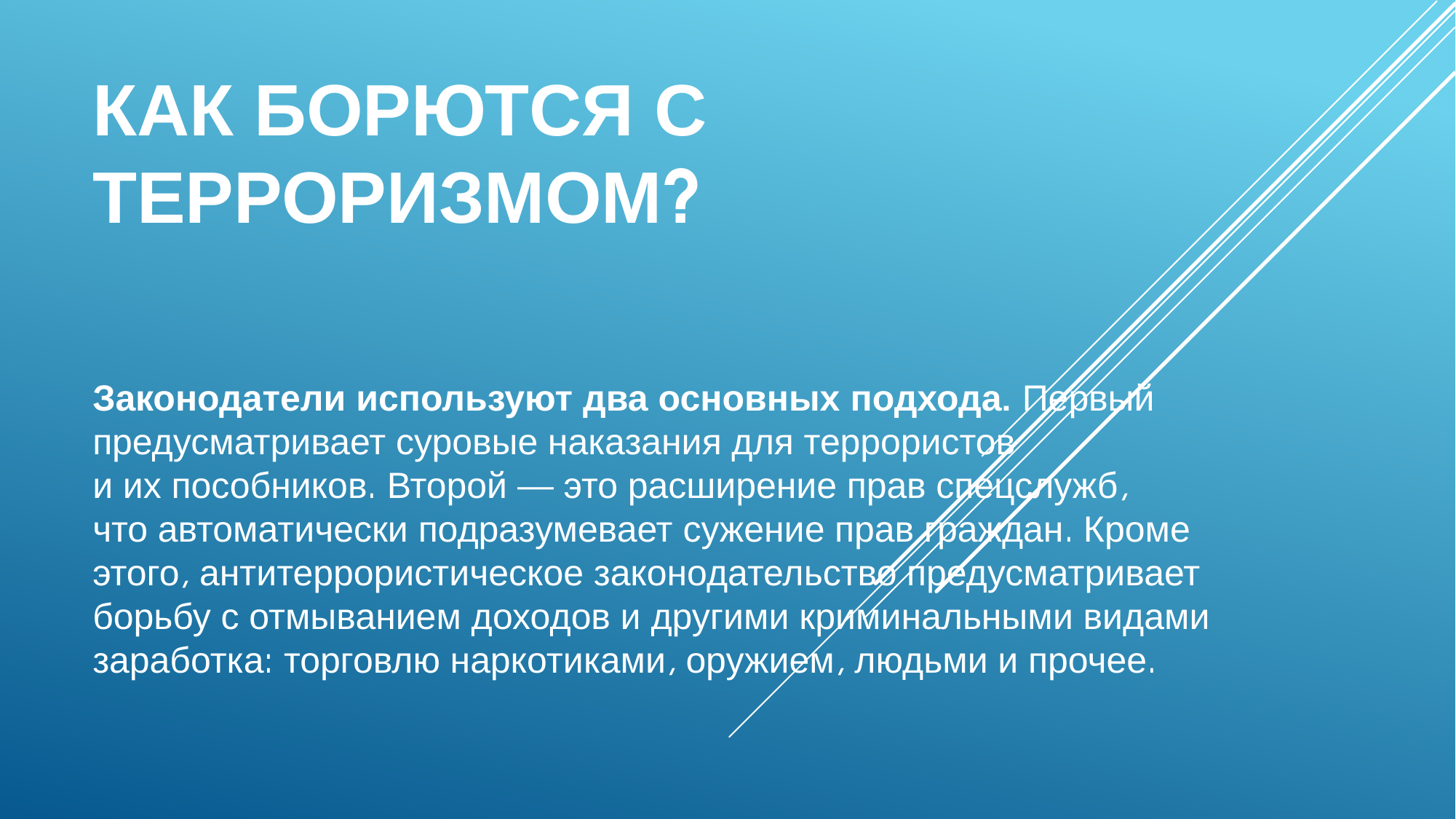

# Как борются с терроризмом?
Законодатели используют два основных подхода. Первый предусматривает суровые наказания для террористов и их пособников. Второй — это расширение прав спецслужб, что автоматически подразумевает сужение прав граждан. Кроме этого, антитеррористическое законодательство предусматривает борьбу с отмыванием доходов и другими криминальными видами заработка: торговлю наркотиками, оружием, людьми и прочее.